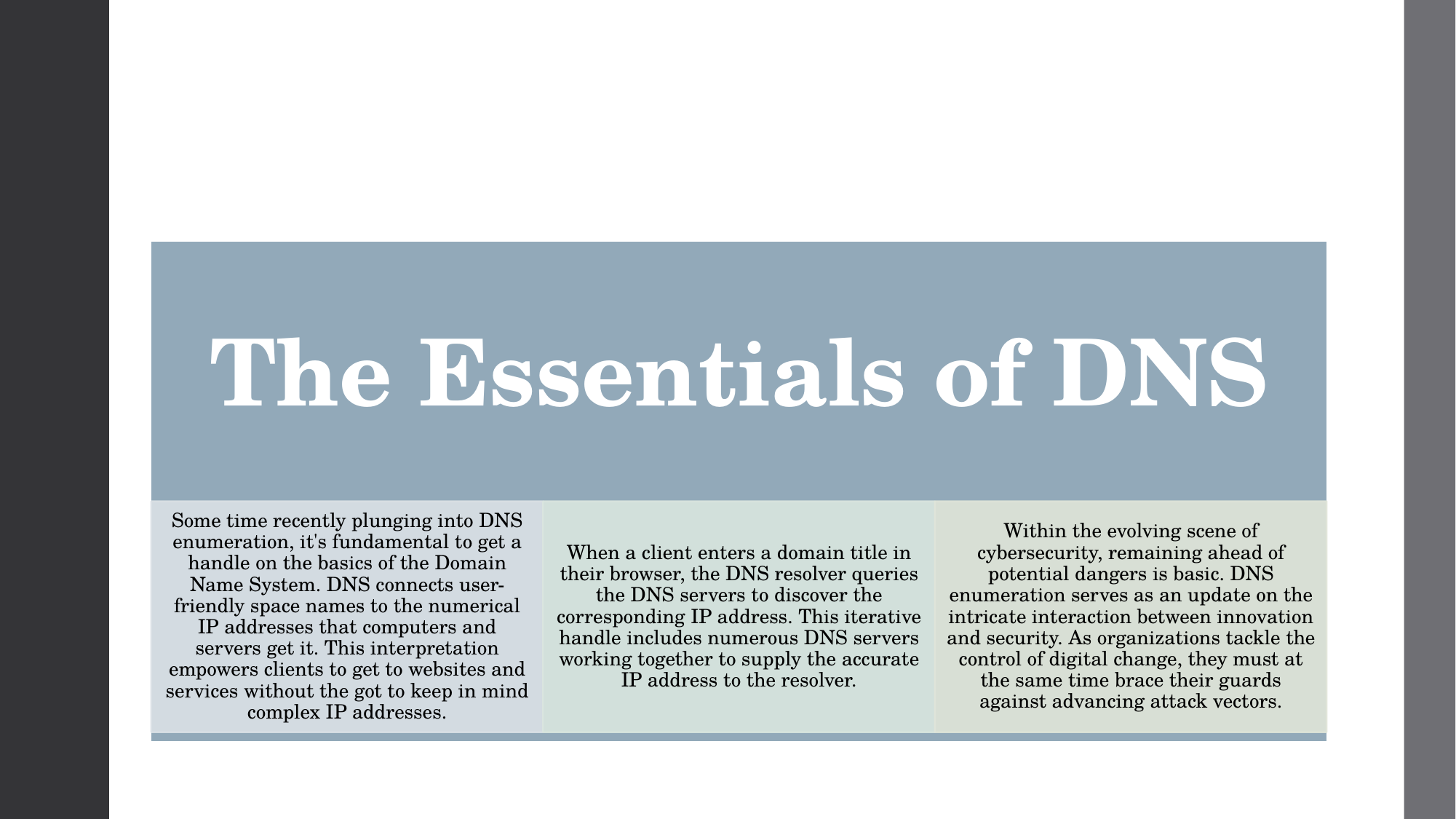

The Essentials of DNS
Some time recently plunging into DNS enumeration, it's fundamental to get a handle on the basics of the Domain Name System. DNS connects user-friendly space names to the numerical IP addresses that computers and servers get it. This interpretation empowers clients to get to websites and services without the got to keep in mind complex IP addresses.
When a client enters a domain title in their browser, the DNS resolver queries the DNS servers to discover the corresponding IP address. This iterative handle includes numerous DNS servers working together to supply the accurate IP address to the resolver.
Within the evolving scene of cybersecurity, remaining ahead of potential dangers is basic. DNS enumeration serves as an update on the intricate interaction between innovation and security. As organizations tackle the control of digital change, they must at the same time brace their guards against advancing attack vectors.